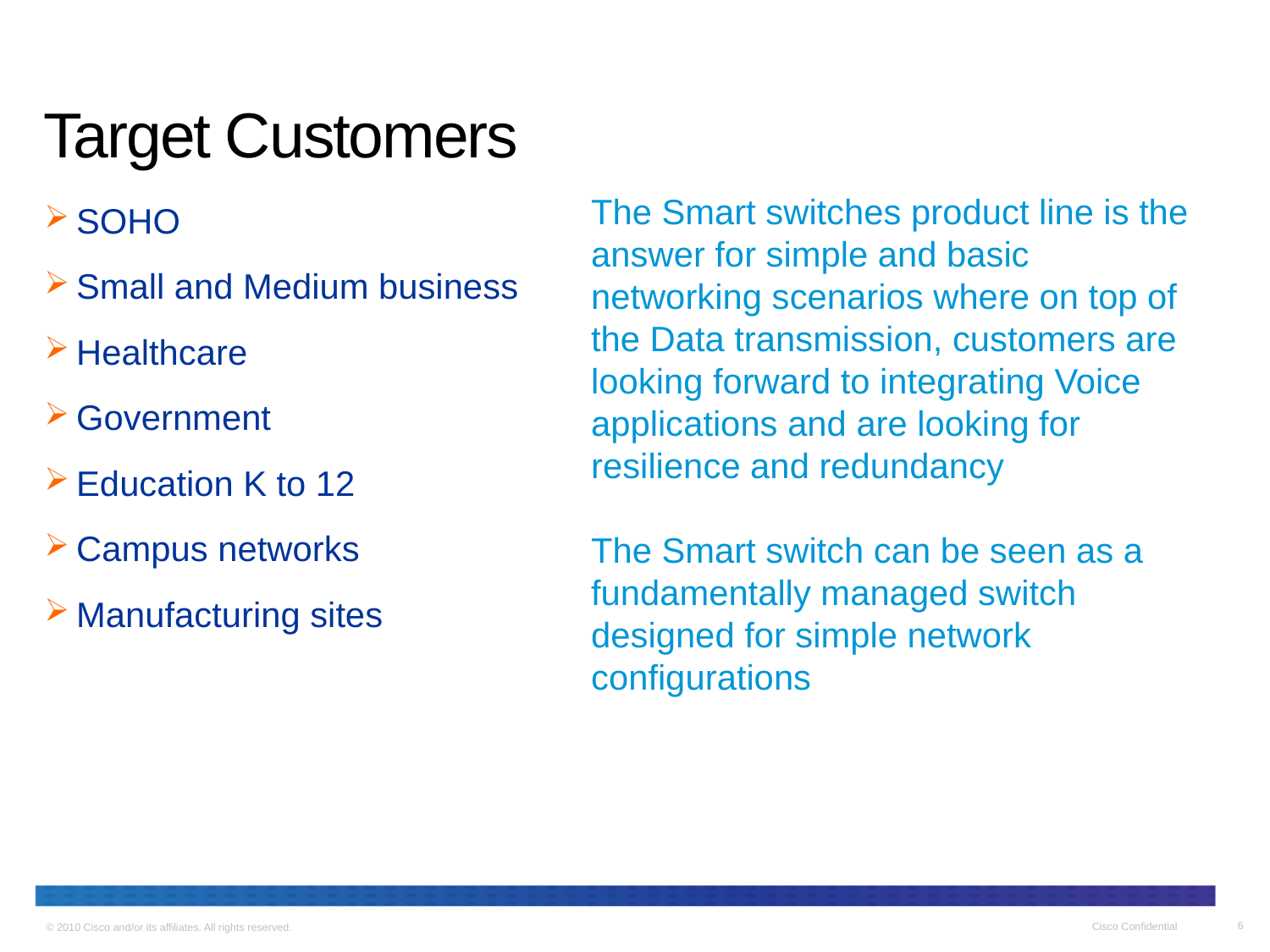

# Target Customers
The Smart switches product line is the answer for simple and basic networking scenarios where on top of the Data transmission, customers are looking forward to integrating Voice applications and are looking for resilience and redundancy

The Smart switch can be seen as a fundamentally managed switch designed for simple network configurations
SOHO
Small and Medium business
Healthcare
Government
Education K to 12
Campus networks
Manufacturing sites